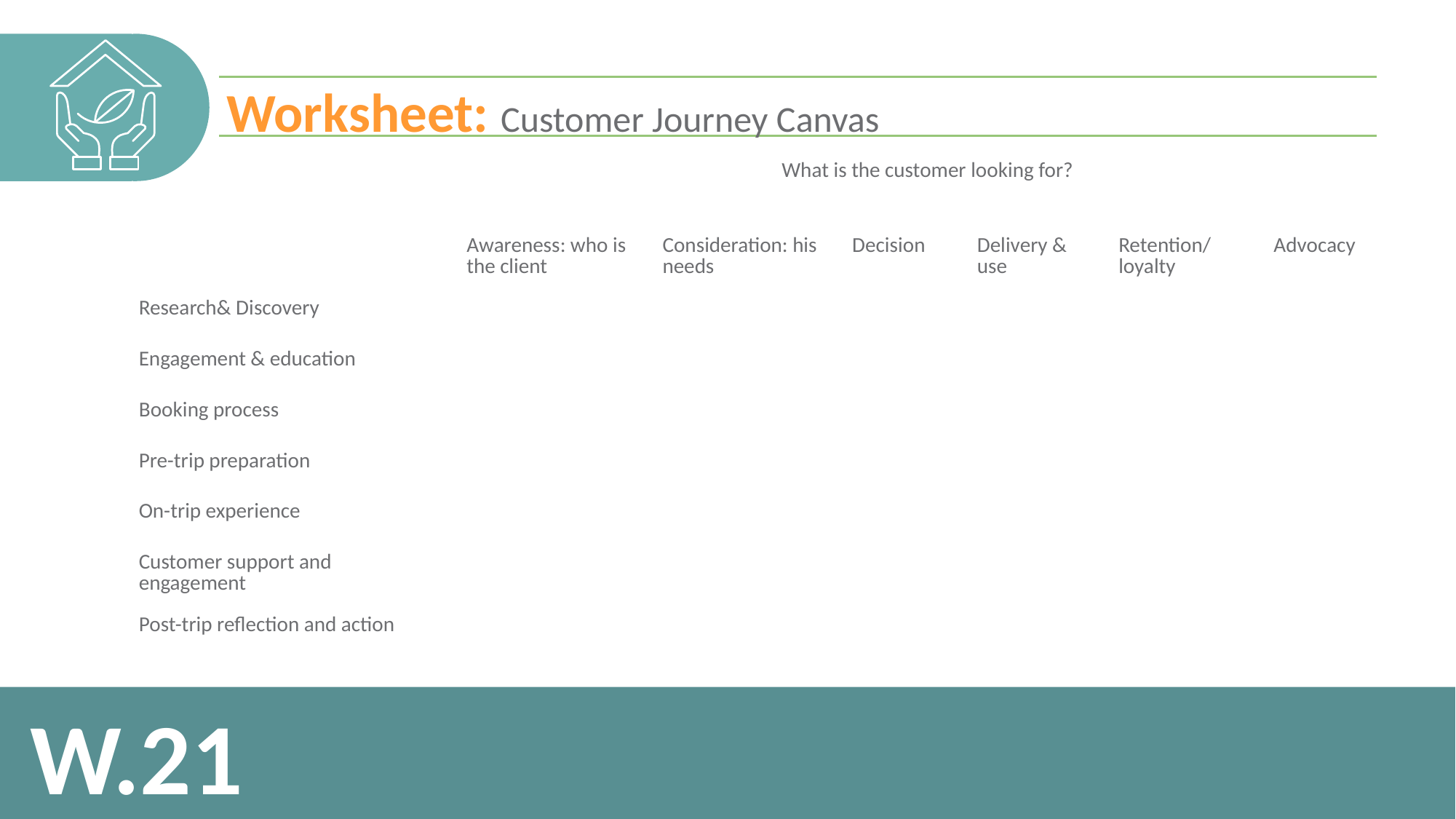

Worksheet: Customer Journey Canvas

|  | What is the customer looking for? |  |  |  |  |  |
| --- | --- | --- | --- | --- | --- | --- |
|  |  |  |  |  |  |  |
|  | Awareness: who is the client | Consideration: his needs | Decision | Delivery & use | Retention/ loyalty | Advocacy |
| Research& Discovery |  |  |  |  |  |  |
| Engagement & education |  |  |  |  |  |  |
| Booking process |  |  |  |  |  |  |
| Pre-trip preparation |  |  |  |  |  |  |
| On-trip experience |  |  |  |  |  |  |
| Customer support and engagement |  |  |  |  |  |  |
| Post-trip reflection and action |  |  |  |  |  |  |

W.21
3